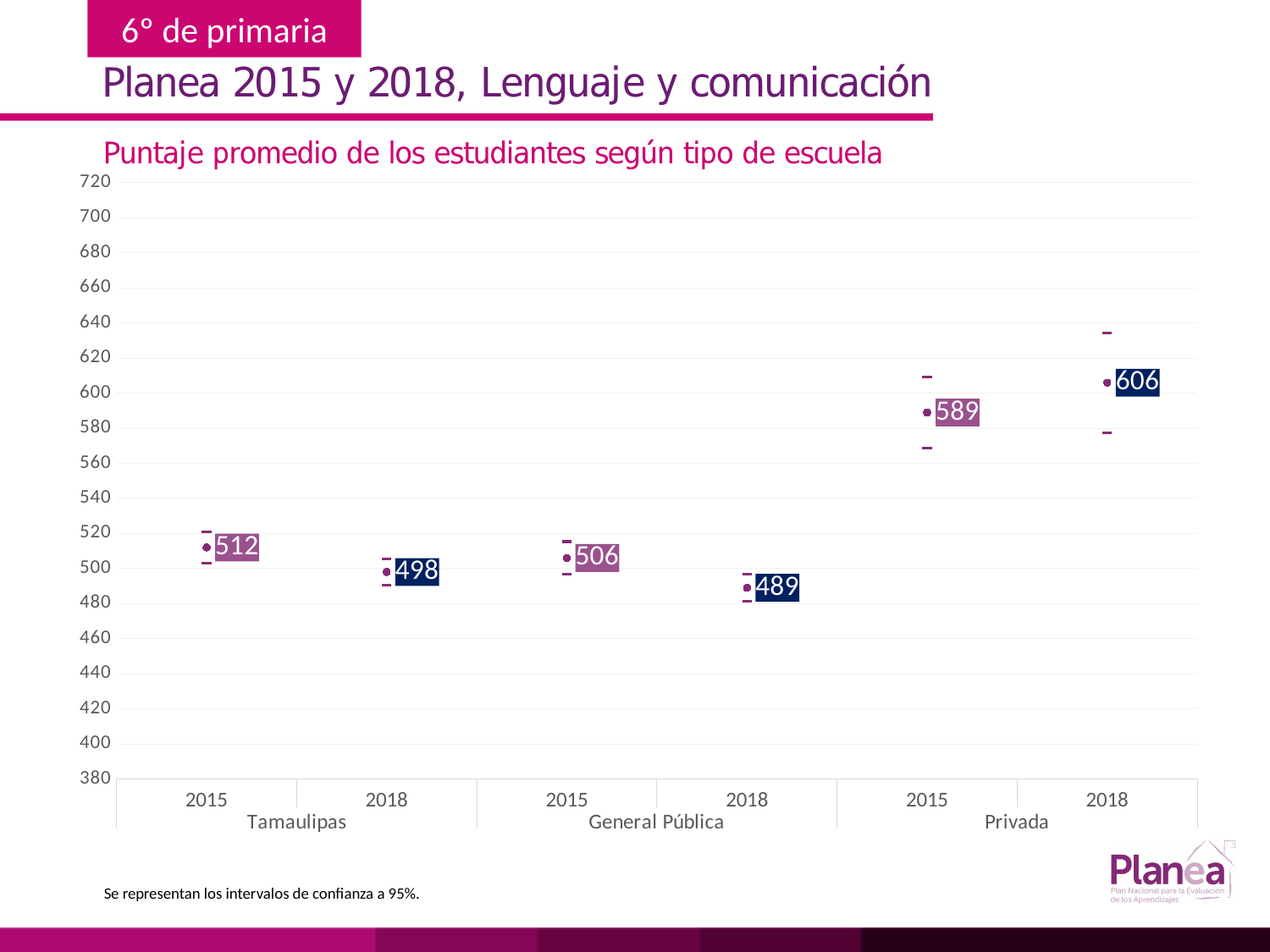

Planea 2015 y 2018, Lenguaje y comunicación

Puntaje promedio de los estudiantes según tipo de escuela

### Chart

| Category |  |  |  |
|---|---|---|---|
| 2015 | 503.045 | 520.955 | 512.0 |
| 2018 | 490.438 | 505.562 | 498.0 |
| 2015 | 496.647 | 515.353 | 506.0 |
| 2018 | 481.239 | 496.761 | 489.0 |
| 2015 | 568.702 | 609.298 | 589.0 |
| 2018 | 577.543 | 634.457 | 606.0 |
Se representan los intervalos de confianza a 95%.